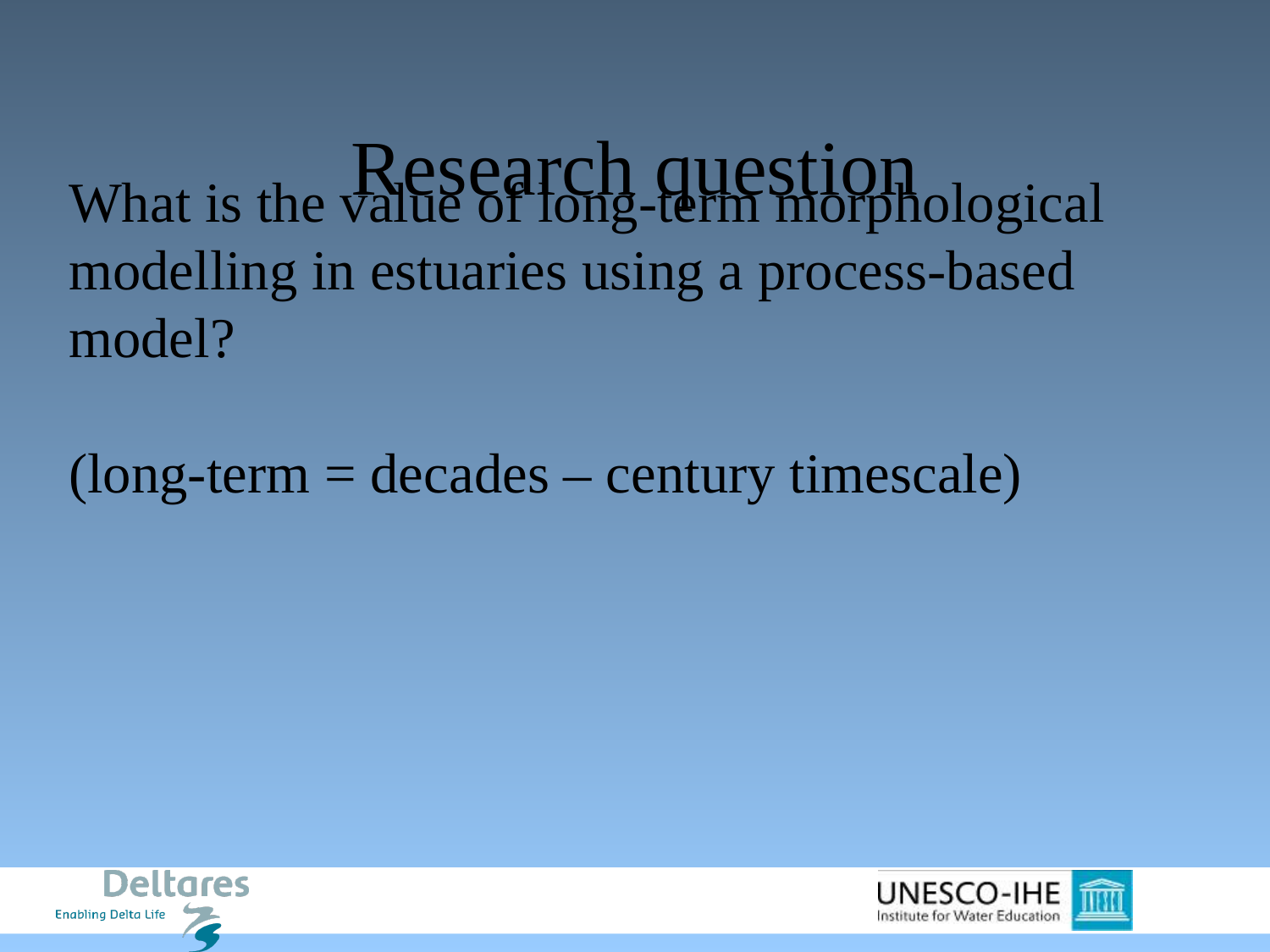

# Research question
What is the value of long-term morphological modelling in estuaries using a process-based model?

(long-term = decades – century timescale)